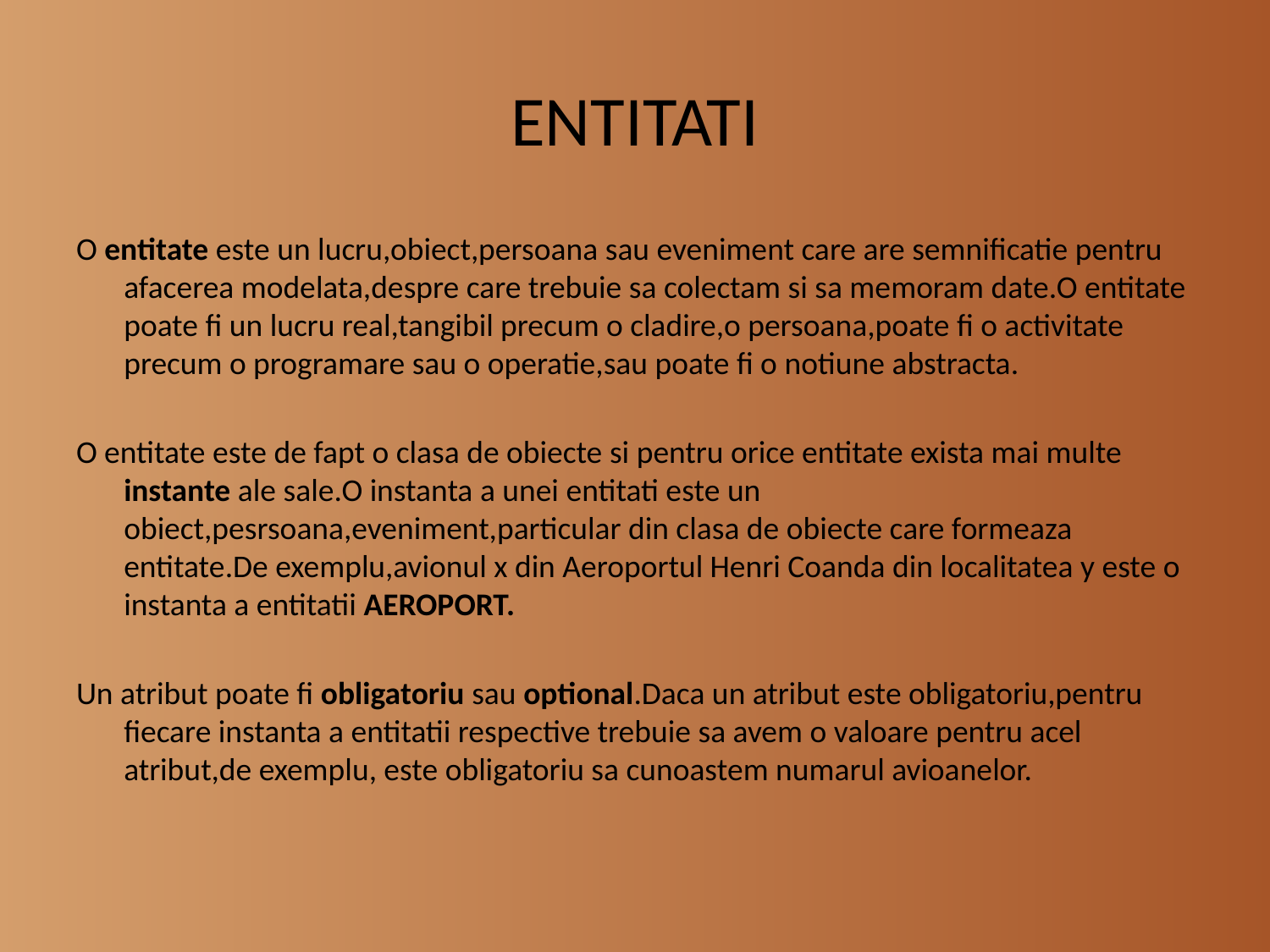

# ENTITATI
O entitate este un lucru,obiect,persoana sau eveniment care are semnificatie pentru afacerea modelata,despre care trebuie sa colectam si sa memoram date.O entitate poate fi un lucru real,tangibil precum o cladire,o persoana,poate fi o activitate precum o programare sau o operatie,sau poate fi o notiune abstracta.

O entitate este de fapt o clasa de obiecte si pentru orice entitate exista mai multe instante ale sale.O instanta a unei entitati este un obiect,pesrsoana,eveniment,particular din clasa de obiecte care formeaza entitate.De exemplu,avionul x din Aeroportul Henri Coanda din localitatea y este o instanta a entitatii AEROPORT.

Un atribut poate fi obligatoriu sau optional.Daca un atribut este obligatoriu,pentru  fiecare instanta a entitatii respective trebuie sa avem o valoare pentru acel atribut,de exemplu, este obligatoriu sa cunoastem numarul avioanelor.